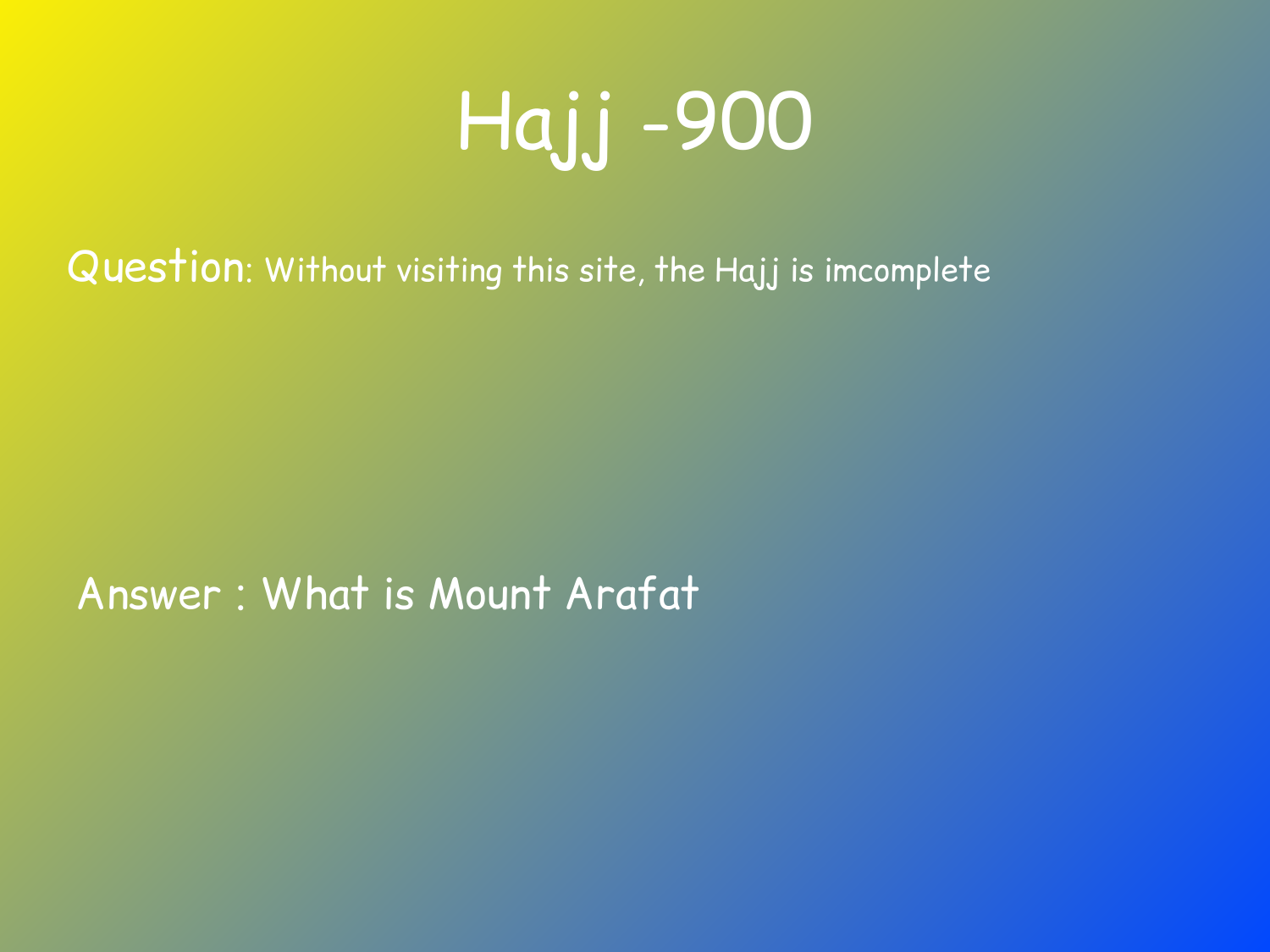

# Hajj -900
Question: Without visiting this site, the Hajj is imcomplete

Answer : What is Mount Arafat